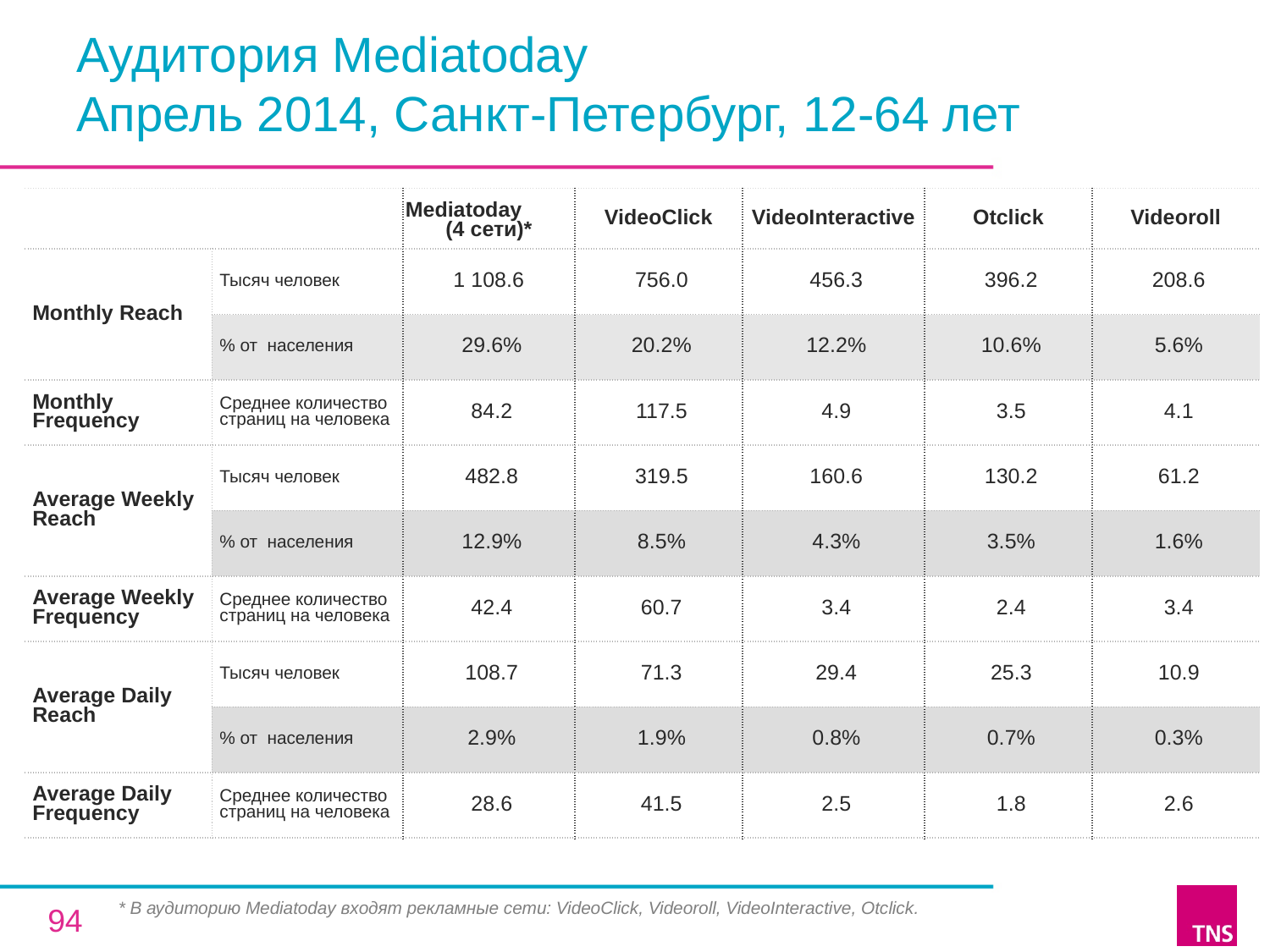

# Аудитория Mediatoday Апрель 2014, Санкт-Петербург, 12-64 лет
|  |  | Mediatoday (4 сети)\* | VideoClick | VideoInteractive | Otclick | Videoroll |
| --- | --- | --- | --- | --- | --- | --- |
| Monthly Reach | Тысяч человек | 1 108.6 | 756.0 | 456.3 | 396.2 | 208.6 |
|  | % от населения | 29.6% | 20.2% | 12.2% | 10.6% | 5.6% |
| Monthly Frequency | Среднее количество страниц на человека | 84.2 | 117.5 | 4.9 | 3.5 | 4.1 |
| Average Weekly Reach | Тысяч человек | 482.8 | 319.5 | 160.6 | 130.2 | 61.2 |
|  | % от населения | 12.9% | 8.5% | 4.3% | 3.5% | 1.6% |
| Average Weekly Frequency | Среднее количество страниц на человека | 42.4 | 60.7 | 3.4 | 2.4 | 3.4 |
| Average Daily Reach | Тысяч человек | 108.7 | 71.3 | 29.4 | 25.3 | 10.9 |
|  | % от населения | 2.9% | 1.9% | 0.8% | 0.7% | 0.3% |
| Average Daily Frequency | Среднее количество страниц на человека | 28.6 | 41.5 | 2.5 | 1.8 | 2.6 |
* В аудиторию Mediatoday входят рекламные сети: VideoClick, Videoroll, VideoInteractive, Otclick.
94